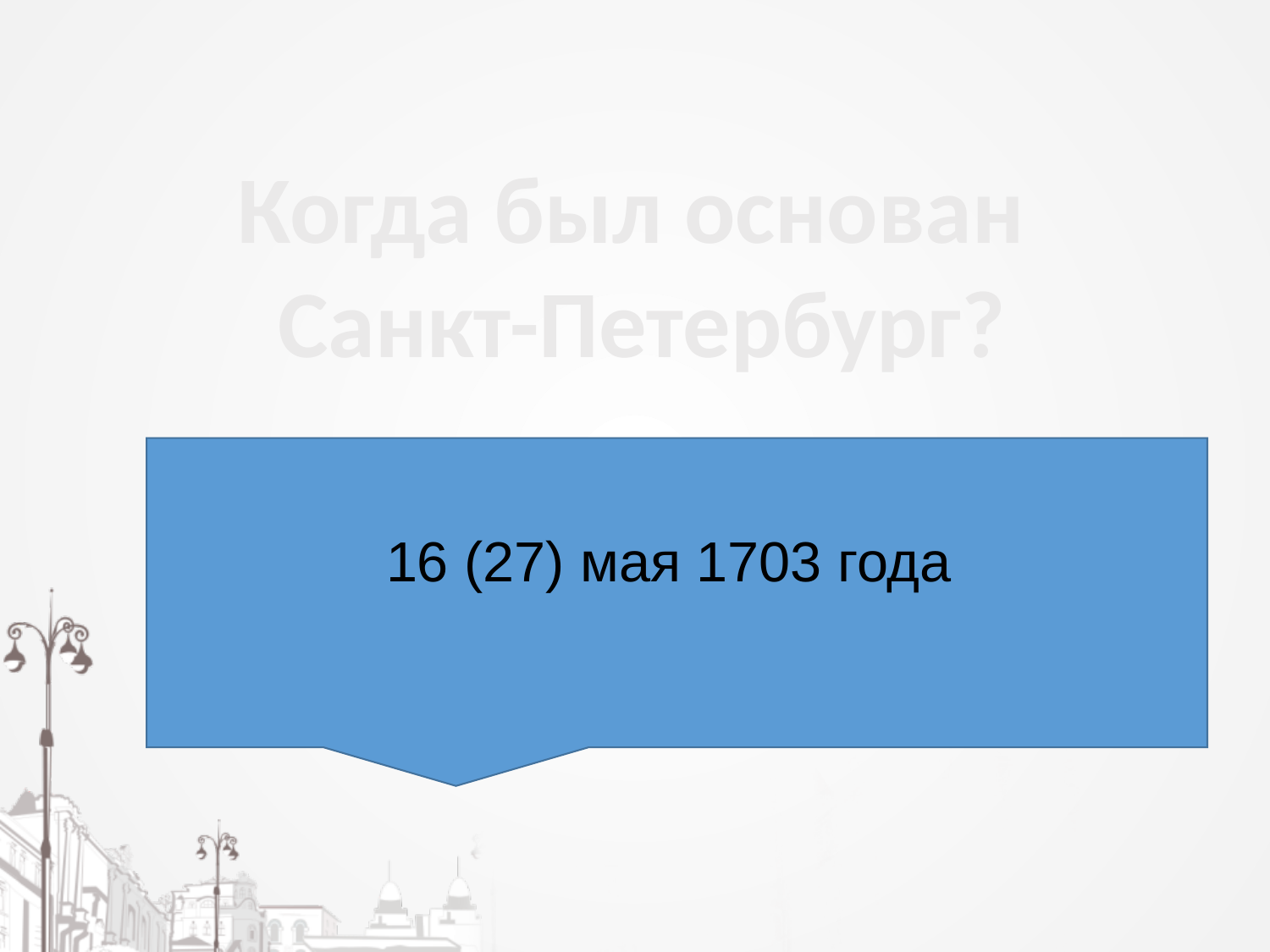

Когда был основан
Санкт-Петербург?

16 (27) мая 1703 года